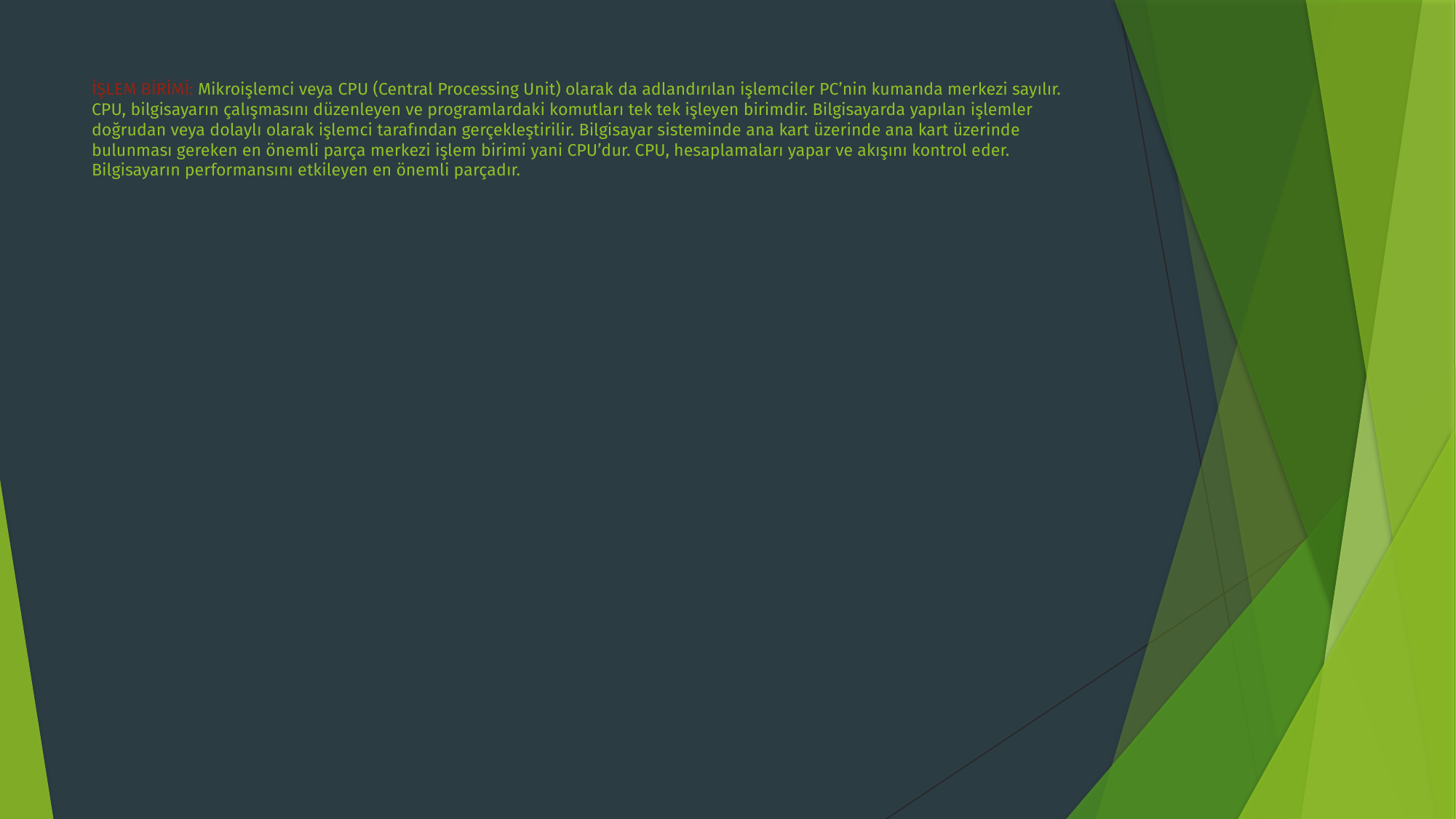

# İŞLEM BİRİMİ: Mikroişlemci veya CPU (Central Processing Unit) olarak da adlandırılan işlemciler PC’nin kumanda merkezi sayılır. CPU, bilgisayarın çalışmasını düzenleyen ve programlardaki komutları tek tek işleyen birimdir. Bilgisayarda yapılan işlemler doğrudan veya dolaylı olarak işlemci tarafından gerçekleştirilir. Bilgisayar sisteminde ana kart üzerinde ana kart üzerinde bulunması gereken en önemli parça merkezi işlem birimi yani CPU’dur. CPU, hesaplamaları yapar ve akışını kontrol eder. Bilgisayarın performansını etkileyen en önemli parçadır.